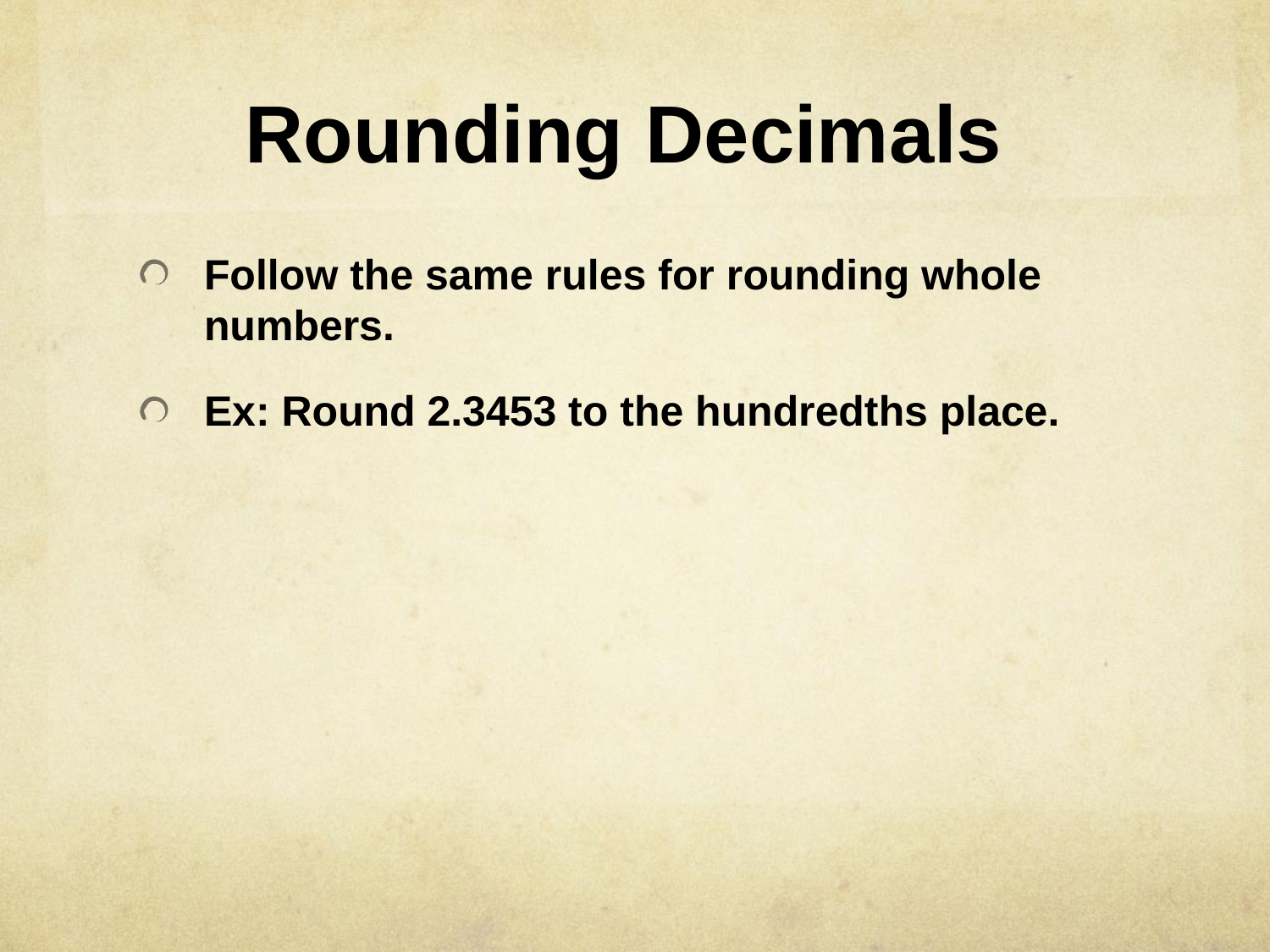

# Rounding Decimals
Follow the same rules for rounding whole numbers.
Ex: Round 2.3453 to the hundredths place.